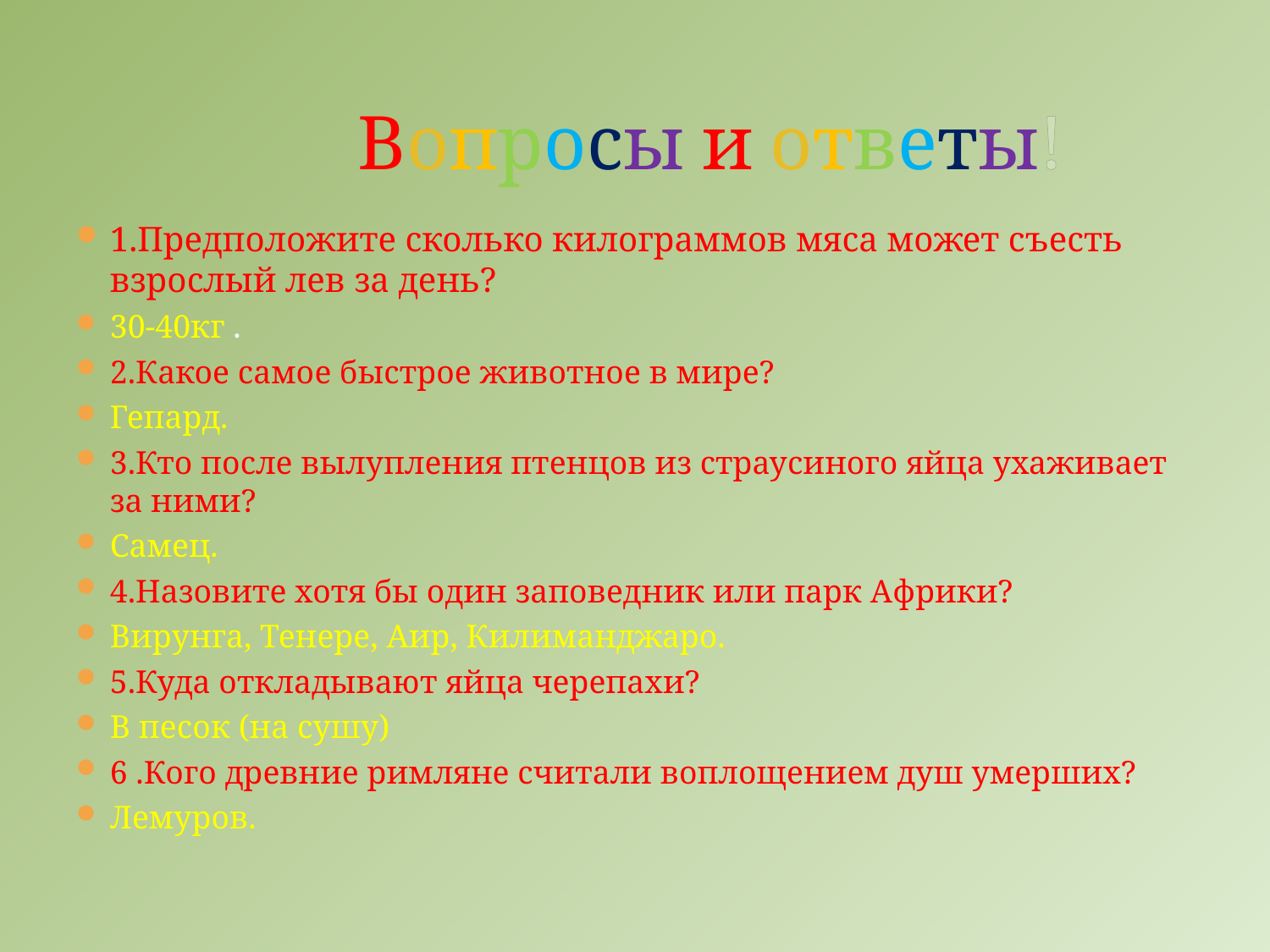

# Вопросы и ответы!
1.Предположите сколько килограммов мяса может съесть взрослый лев за день?
30-40кг .
2.Какое самое быстрое животное в мире?
Гепард.
3.Кто после вылупления птенцов из страусиного яйца ухаживает за ними?
Самец.
4.Назовите хотя бы один заповедник или парк Африки?
Вирунга, Тенере, Аир, Килиманджаро.
5.Куда откладывают яйца черепахи?
В песок (на сушу)
6 .Кого древние римляне считали воплощением душ умерших?
Лемуров.